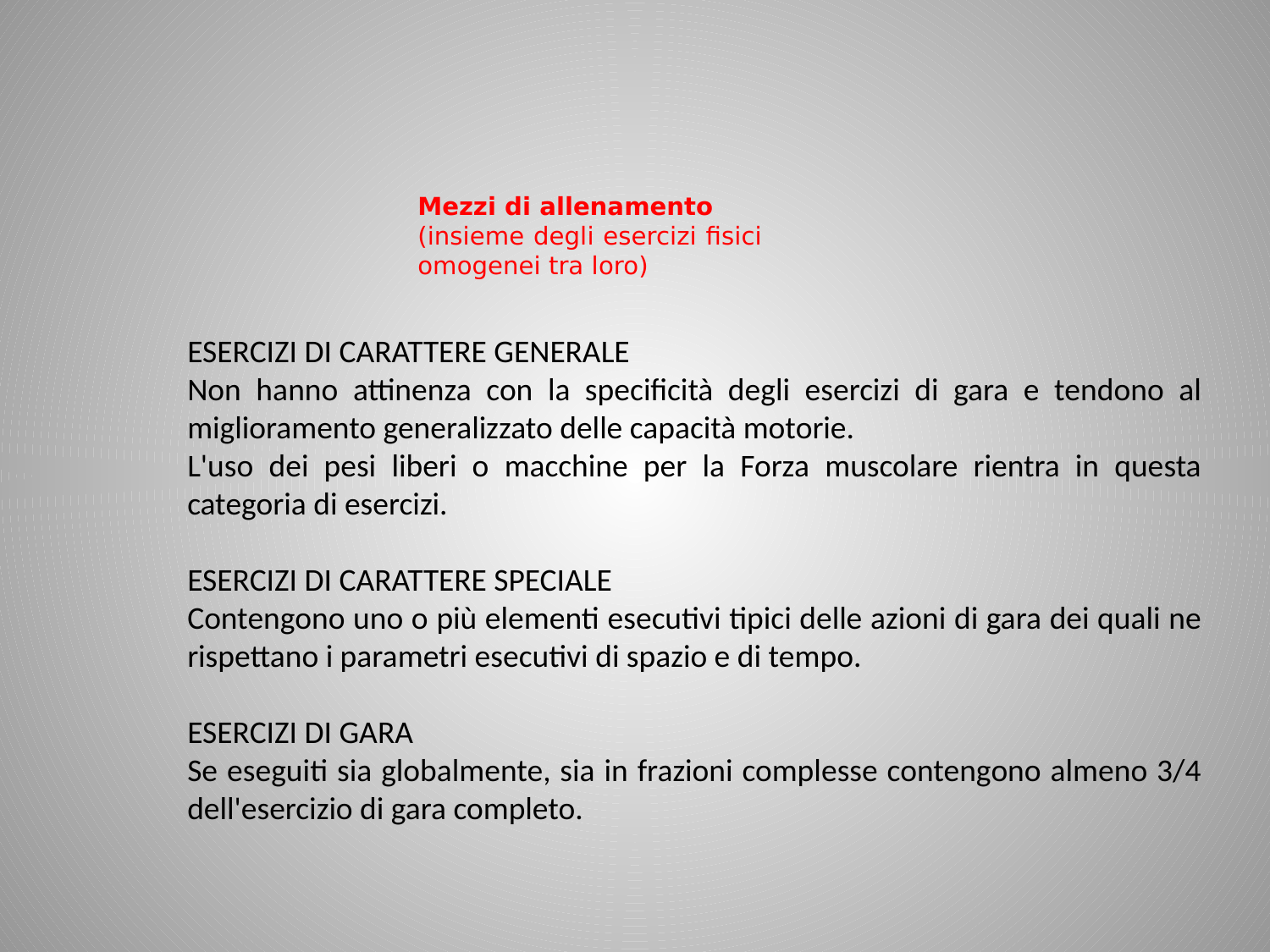

Mezzi di allenamento
(insieme degli esercizi fisici omogenei tra loro)

ESERCIZI DI CARATTERE GENERALE
Non hanno attinenza con la specificità degli esercizi di gara e tendono al miglioramento generalizzato delle capacità motorie.
L'uso dei pesi liberi o macchine per la Forza muscolare rientra in questa categoria di esercizi.

ESERCIZI DI CARATTERE SPECIALE
Contengono uno o più elementi esecutivi tipici delle azioni di gara dei quali ne rispettano i parametri esecutivi di spazio e di tempo.

ESERCIZI DI GARA
Se eseguiti sia globalmente, sia in frazioni complesse contengono almeno 3/4 dell'esercizio di gara completo.